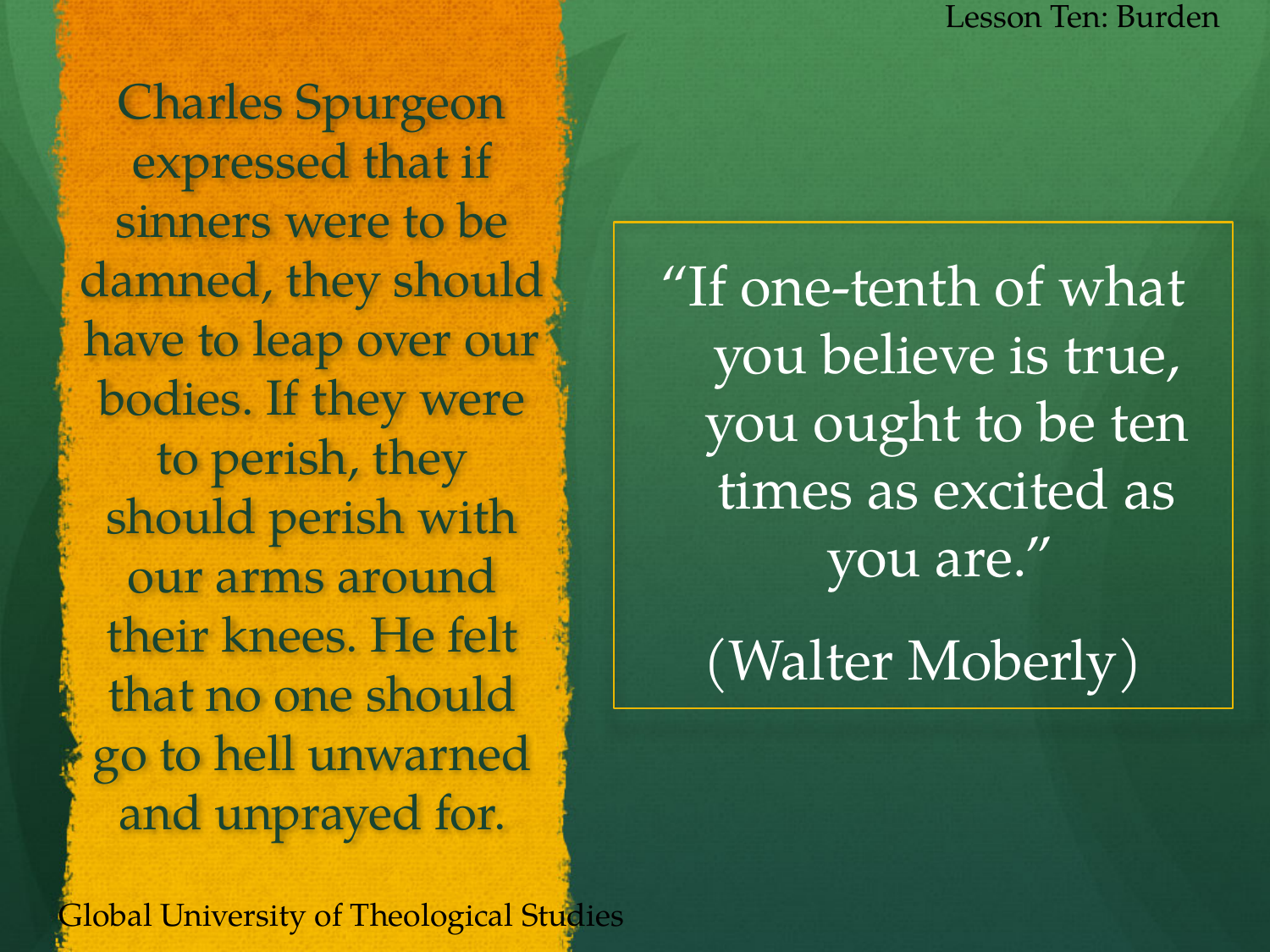

Lesson Ten: Burden

Charles Spurgeon expressed that if sinners were to be damned, they should have to leap over our bodies. If they were to perish, they should perish with our arms around their knees. He felt that no one should go to hell unwarned and unprayed for.

“If one-tenth of what you believe is true, you ought to be ten times as excited as you are.”
(Walter Moberly)
Global University of Theological Studies